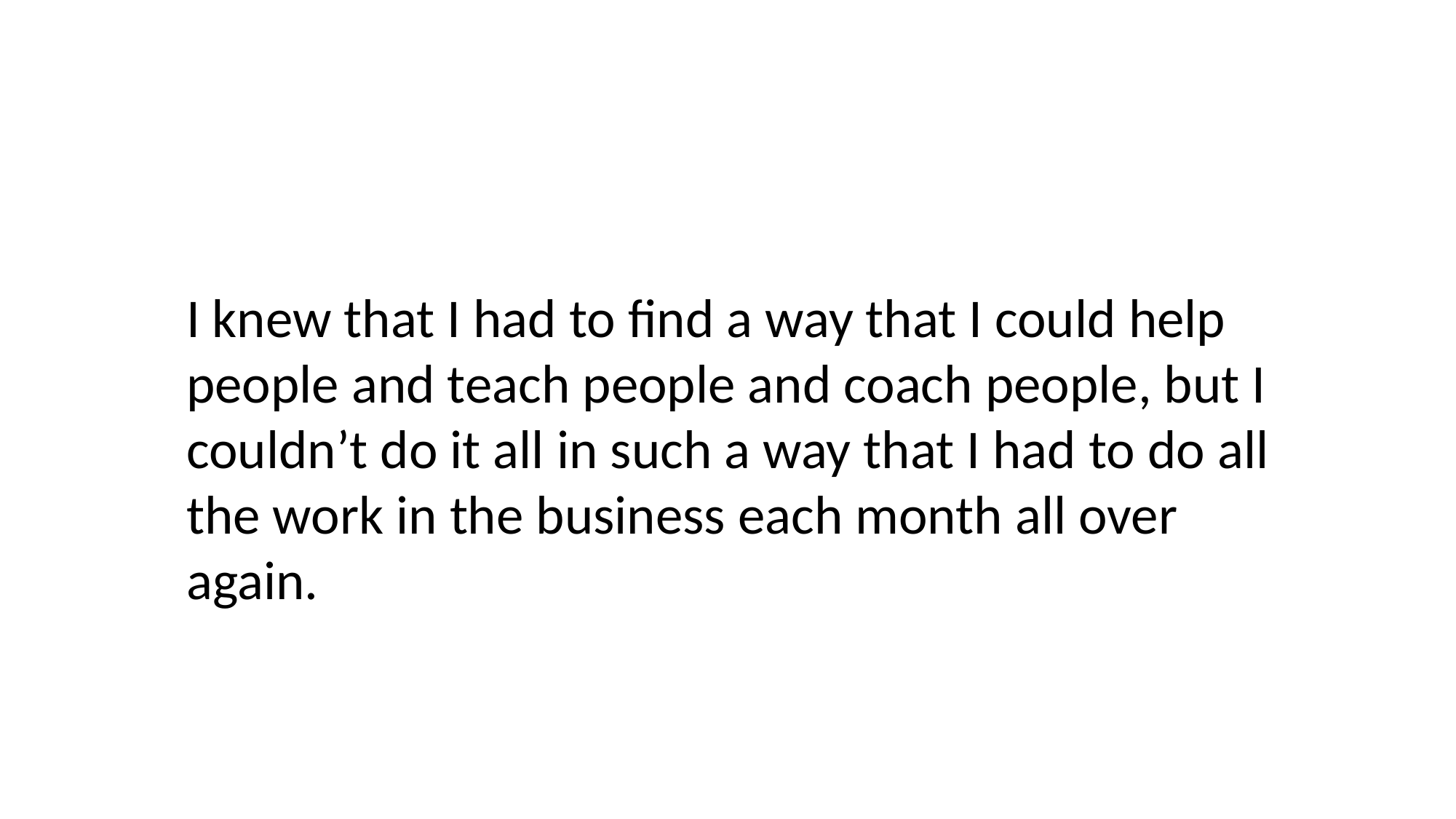

I knew that I had to find a way that I could help people and teach people and coach people, but I couldn’t do it all in such a way that I had to do all the work in the business each month all over again.